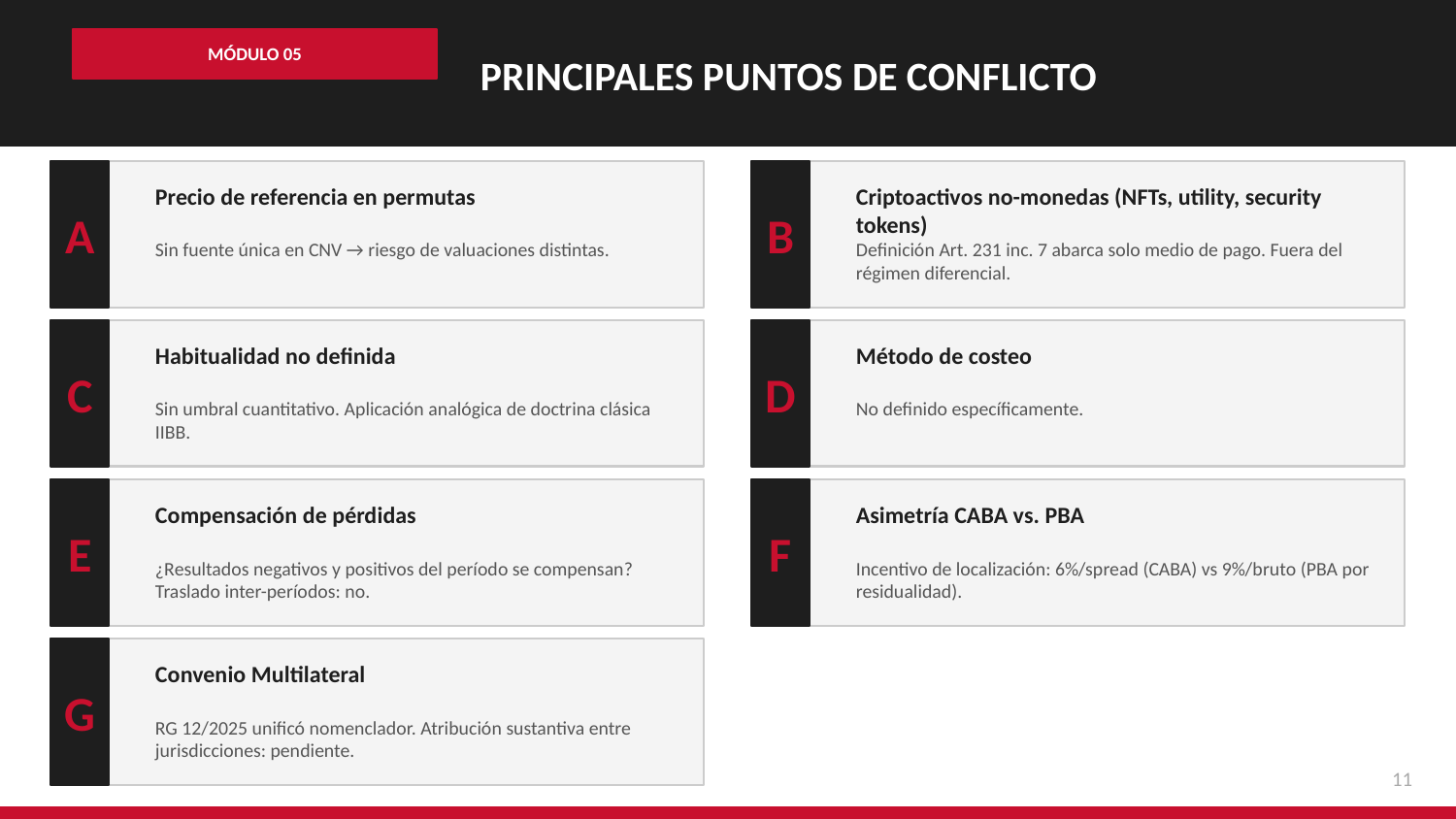

PRINCIPALES PUNTOS DE CONFLICTO

MÓDULO 05

A

B
Precio de referencia en permutas
Criptoactivos no-monedas (NFTs, utility, security tokens)
Sin fuente única en CNV → riesgo de valuaciones distintas.
Definición Art. 231 inc. 7 abarca solo medio de pago. Fuera del régimen diferencial.

C

D
Habitualidad no definida
Método de costeo
Sin umbral cuantitativo. Aplicación analógica de doctrina clásica IIBB.
No definido específicamente.

E

F
Compensación de pérdidas
Asimetría CABA vs. PBA
¿Resultados negativos y positivos del período se compensan? Traslado inter-períodos: no.
Incentivo de localización: 6%/spread (CABA) vs 9%/bruto (PBA por residualidad).

G
Convenio Multilateral
RG 12/2025 unificó nomenclador. Atribución sustantiva entre jurisdicciones: pendiente.
11